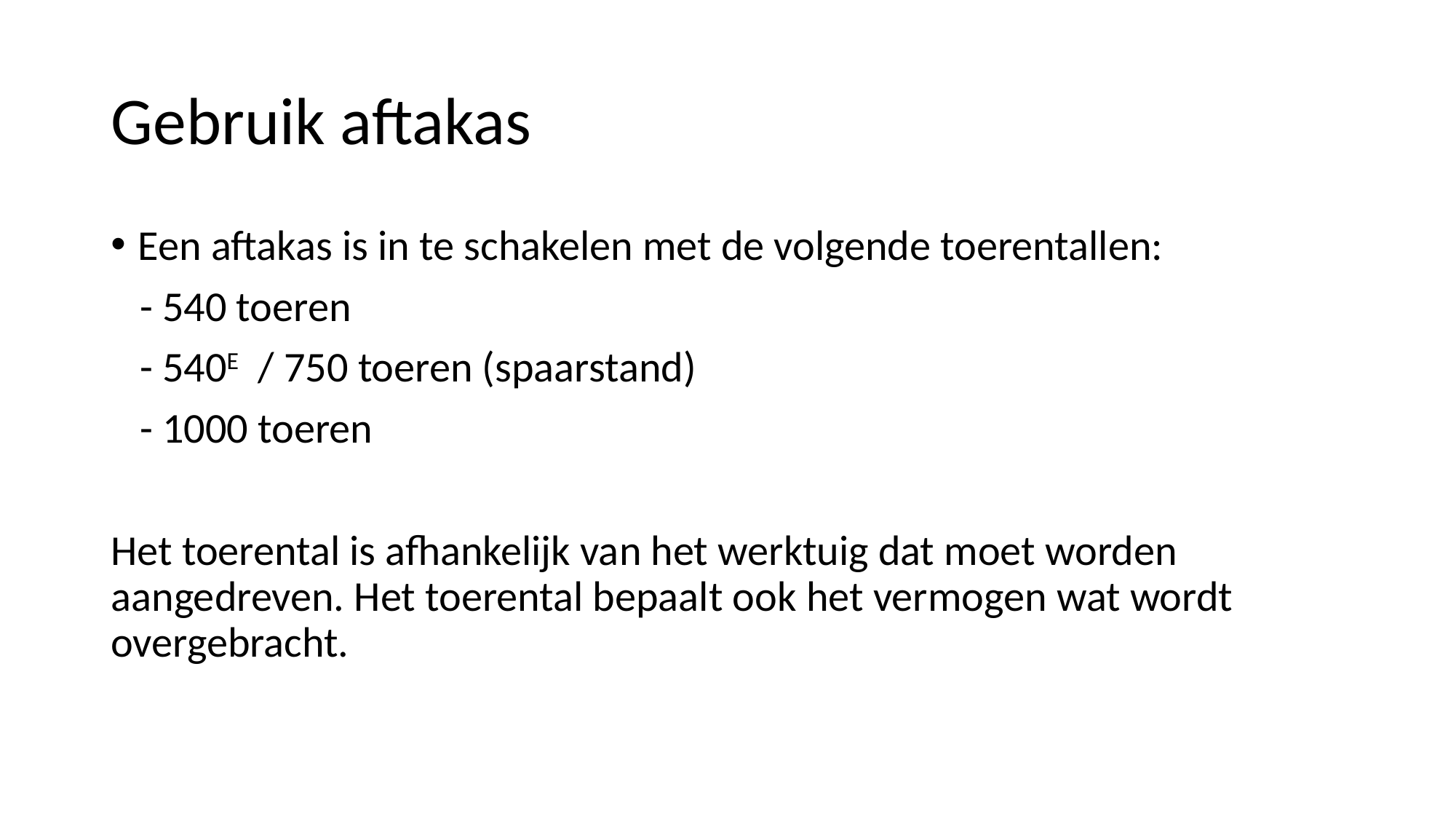

# Gebruik aftakas
Een aftakas is in te schakelen met de volgende toerentallen:
   - 540 toeren
   - 540E  / 750 toeren (spaarstand)
   - 1000 toeren

Het toerental is afhankelijk van het werktuig dat moet worden aangedreven. Het toerental bepaalt ook het vermogen wat wordt overgebracht.